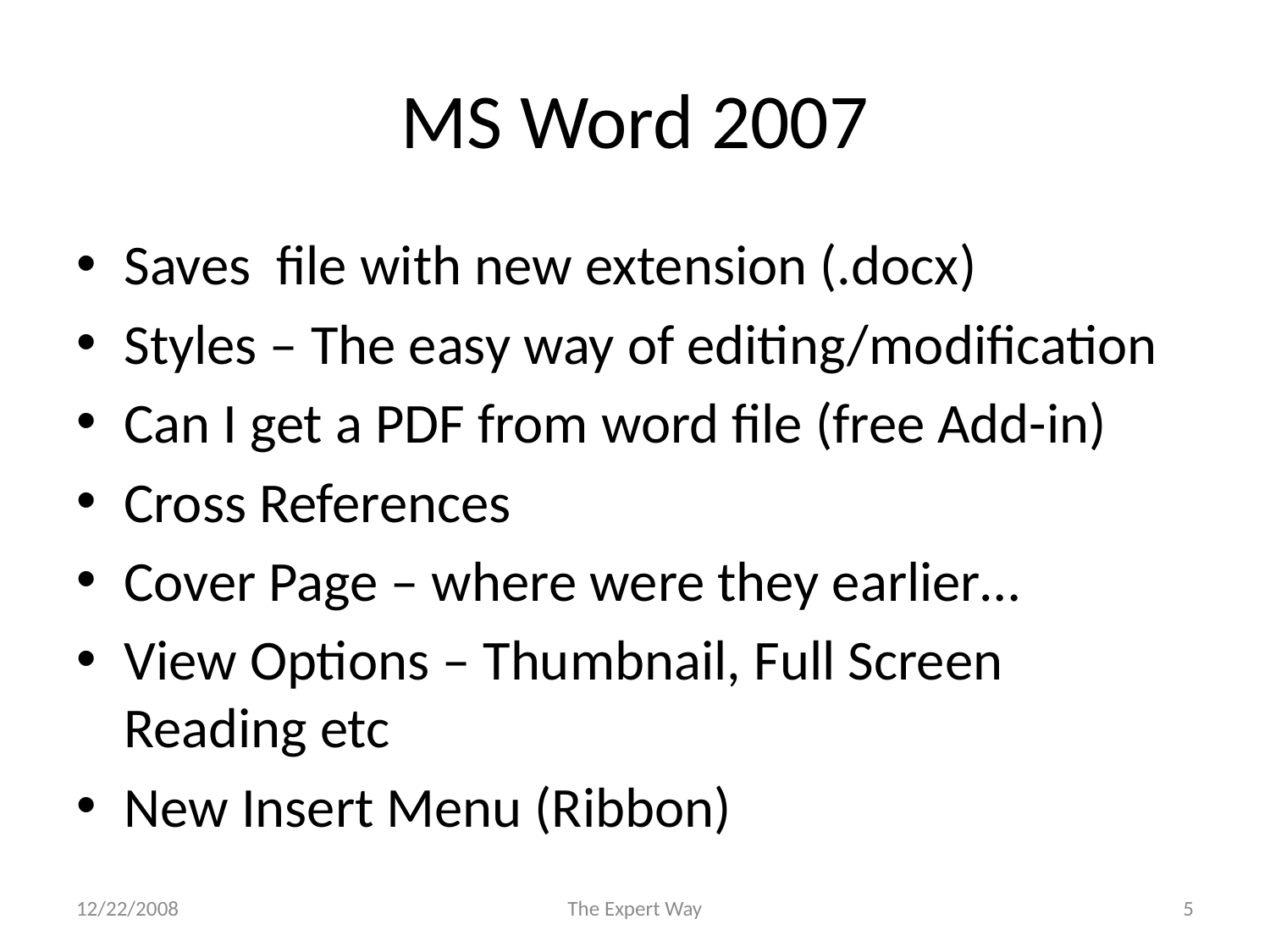

# MS Word 2007
Saves  file with new extension (.docx)
Styles – The easy way of editing/modification
Can I get a PDF from word file (free Add-in)
Cross References
Cover Page – where were they earlier…
View Options – Thumbnail, Full Screen Reading etc
New Insert Menu (Ribbon)
12/22/2008
The Expert Way
5